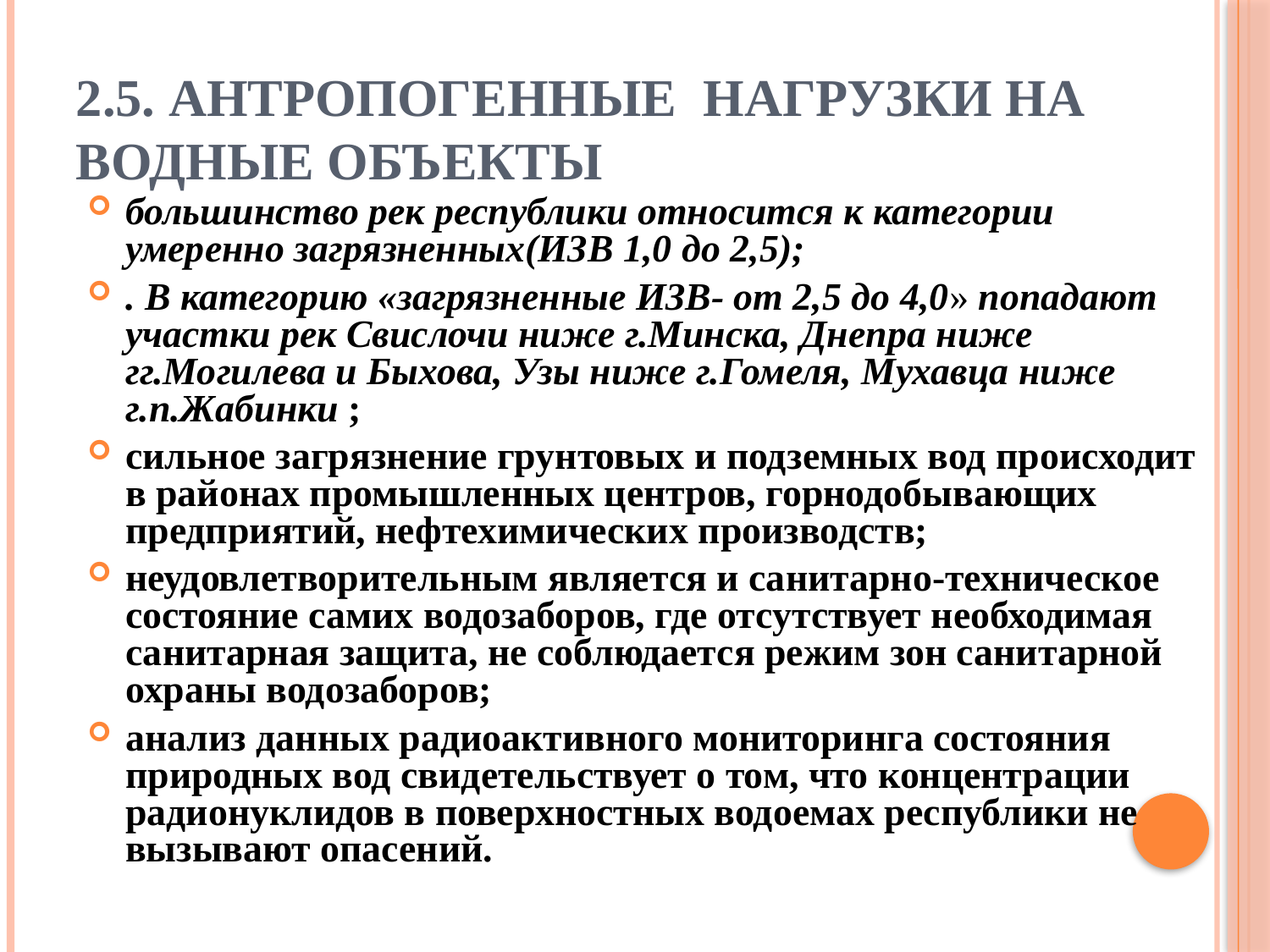

# 2.5. Антропогенные  нагрузки на водные объекты

большинство рек республики относится к категории умеренно загрязненных(ИЗВ 1,0 до 2,5);
. В категорию «загрязненные ИЗВ- от 2,5 до 4,0» попадают участки рек Свислочи ниже г.Минска, Днепра ниже гг.Могилева и Быхова, Узы ниже г.Гомеля, Мухавца ниже г.п.Жабинки ;
сильное загрязнение грунтовых и подземных вод происходит в районах промышленных центров, горнодобывающих предприятий, нефтехимических производств;
неудовлетворительным является и санитарно-техническое состояние самих водозаборов, где отсутствует необходимая санитарная защита, не соблюдается режим зон санитарной охраны водозаборов;
анализ данных радиоактивного мониторинга состояния природных вод свидетельствует о том, что концентрации радионуклидов в поверхностных водоемах республики не вызывают опасений.